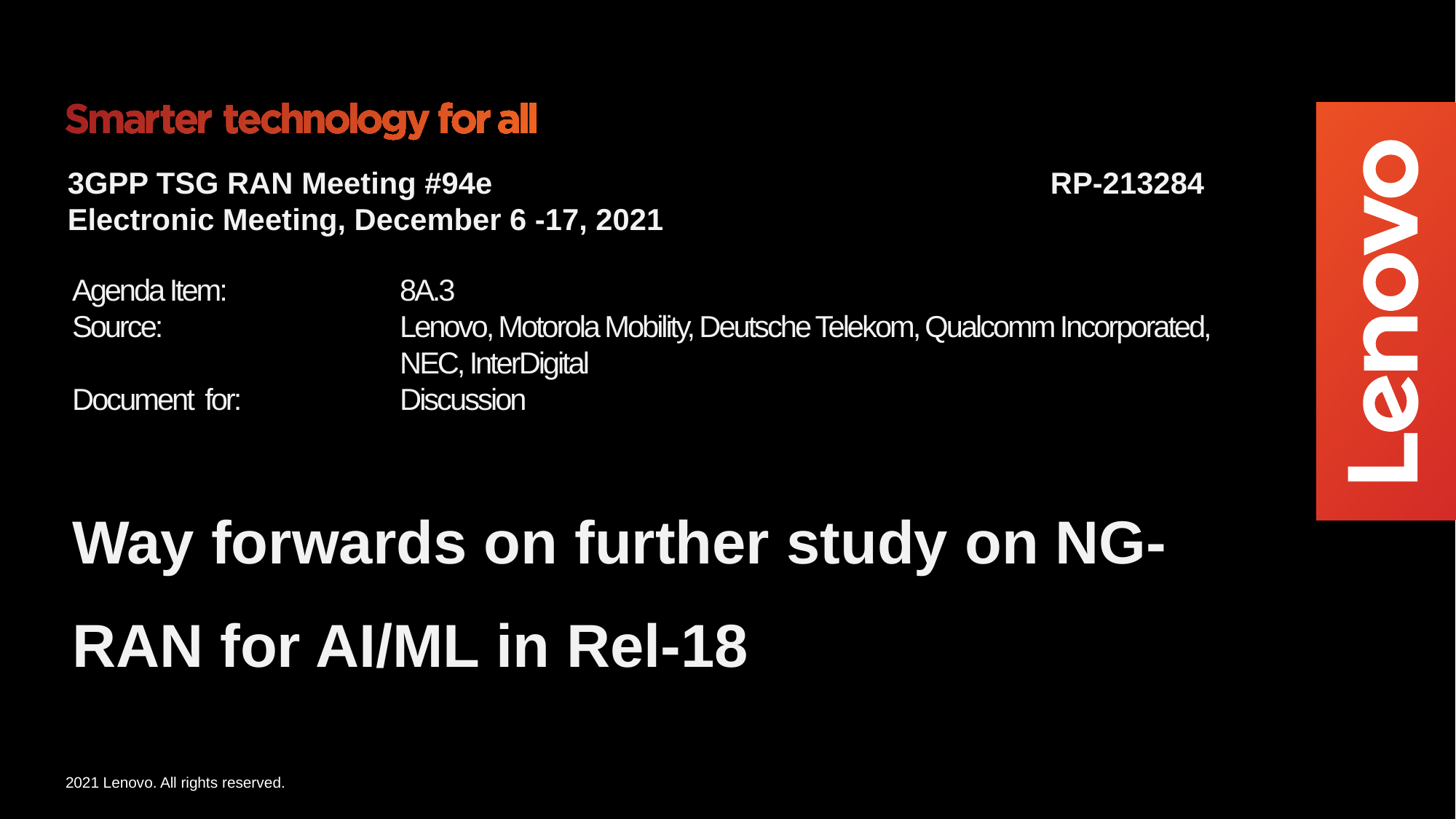

3GPP TSG RAN Meeting #94e		                  			RP-213284
Electronic Meeting, December 6 -17, 2021
Agenda Item:		8A.3
Source:			Lenovo, Motorola Mobility, Deutsche Telekom, Qualcomm Incorporated,
			NEC, InterDigital
Document  for:		Discussion
# Way forwards on further study on NG-RAN for AI/ML in Rel-18
 5G Team / Lenovo Research / MBG